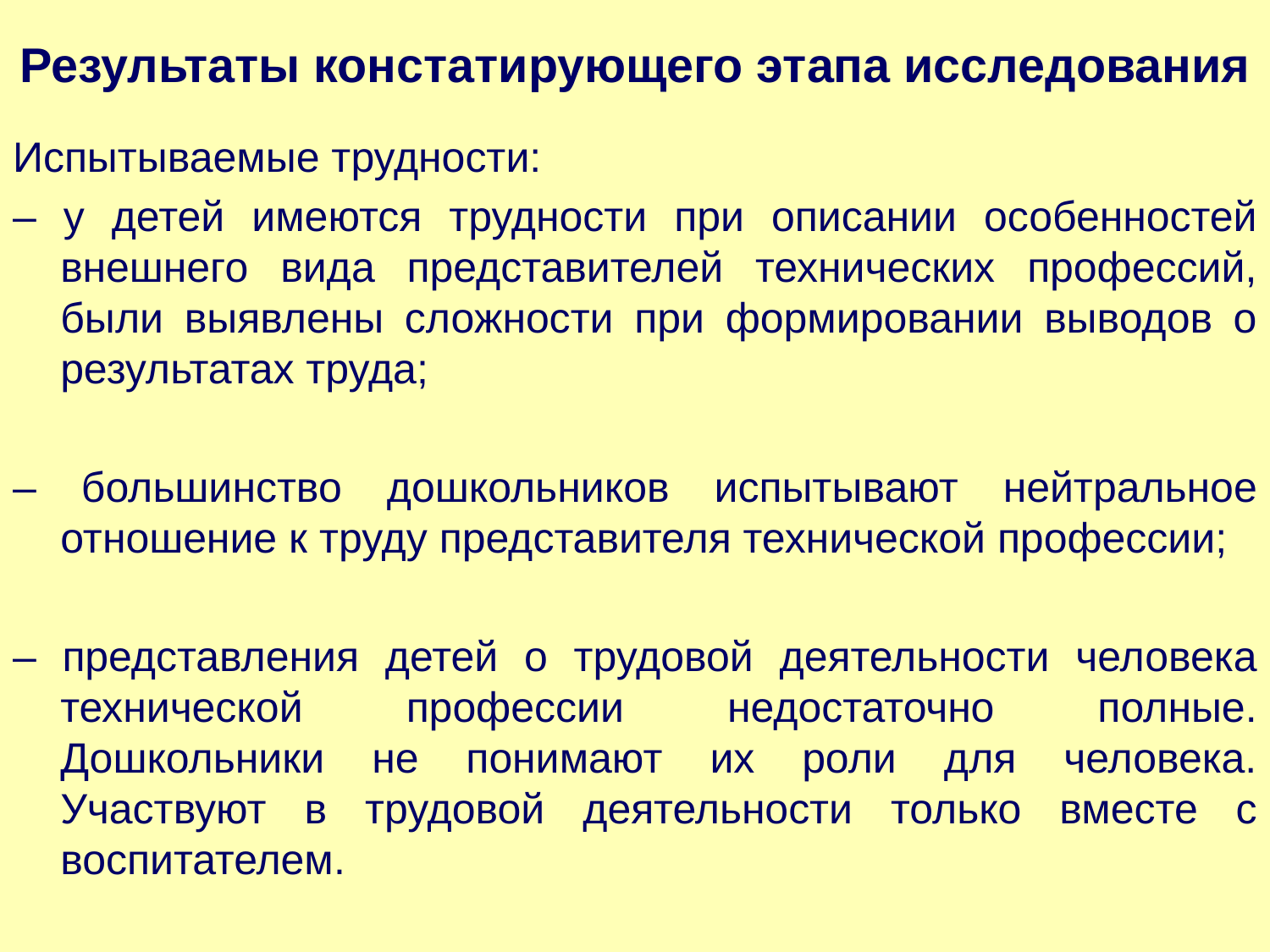

# Результаты констатирующего этапа исследования

Испытываемые трудности:
– у детей имеются трудности при описании особенностей внешнего вида представителей технических профессий, были выявлены сложности при формировании выводов о результатах труда;

– большинство дошкольников испытывают нейтральное отношение к труду представителя технической профессии;

– представления детей о трудовой деятельности человека технической профессии недостаточно полные. Дошкольники не понимают их роли для человека. Участвуют в трудовой деятельности только вместе с воспитателем.